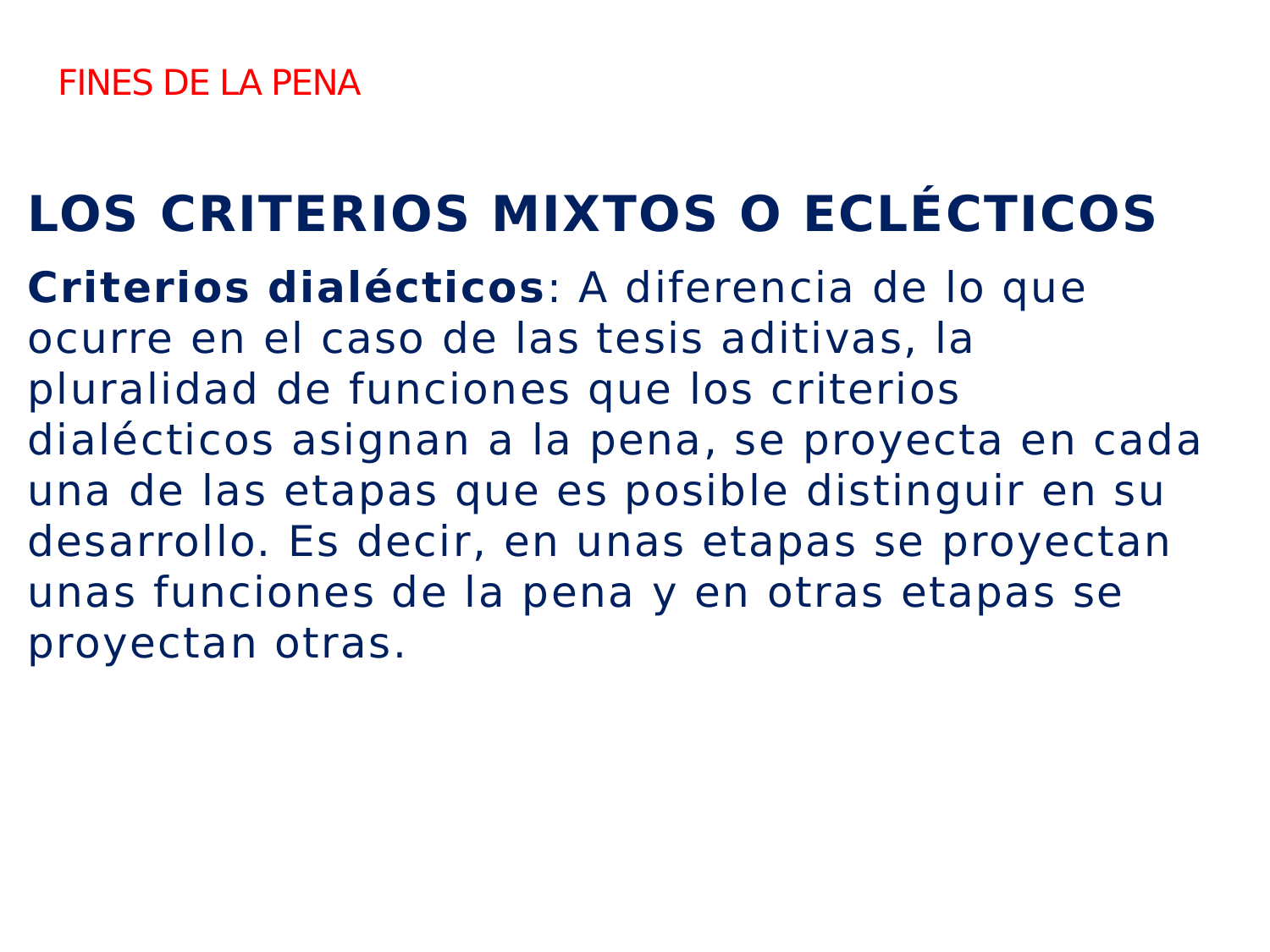

# FINES DE LA pena
Los criterios mixtos o eclécticos
Criterios dialécticos: A diferencia de lo que ocurre en el caso de las tesis aditivas, la pluralidad de funciones que los criterios dialécticos asignan a la pena, se proyecta en cada una de las etapas que es posible distinguir en su desarrollo. Es decir, en unas etapas se proyectan unas funciones de la pena y en otras etapas se proyectan otras.

32
Sebastian Valenzuela A. /El Salvador /Marzo 2013